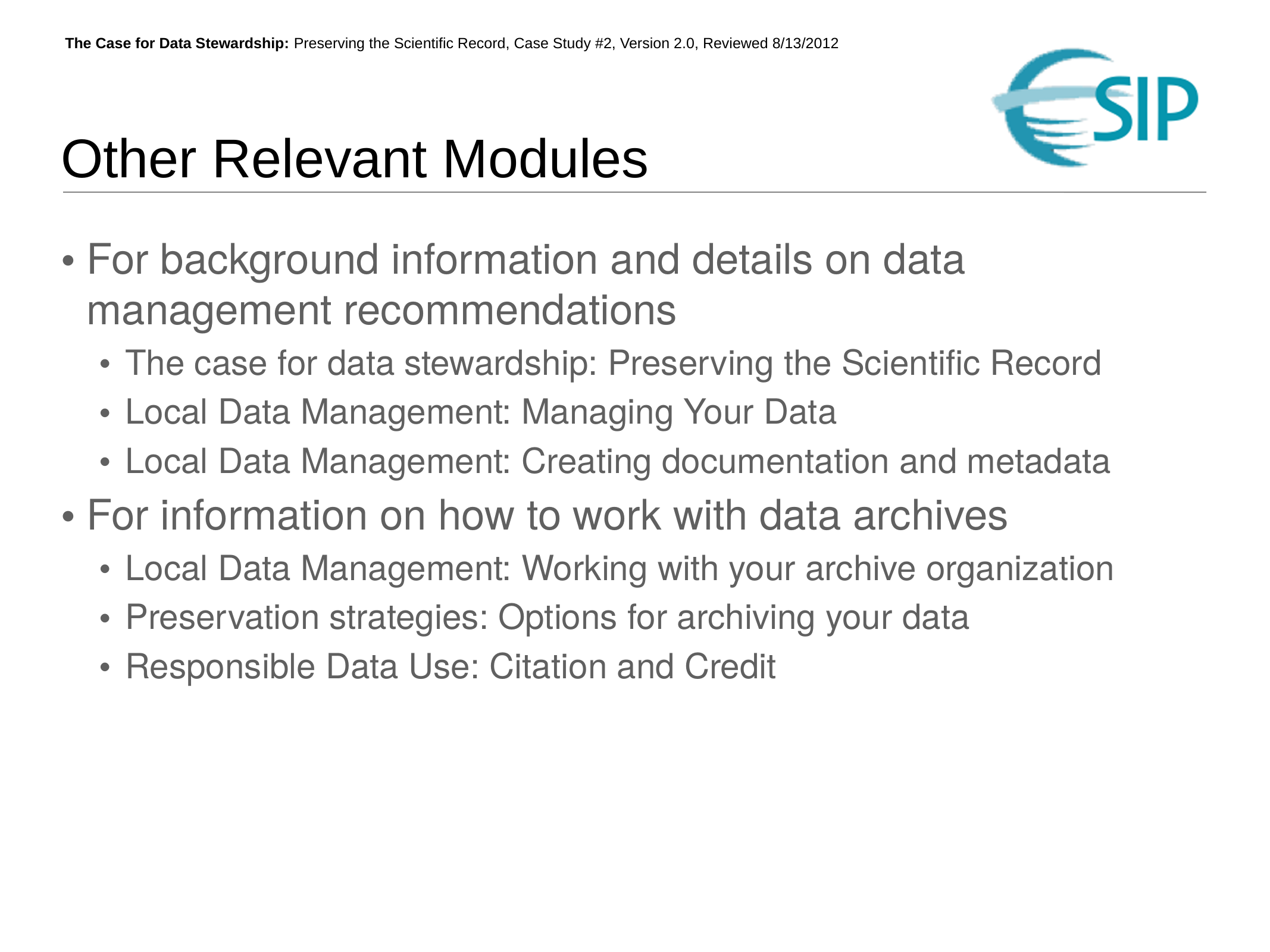

# Other Relevant Modules
For background information and details on data management recommendations
The case for data stewardship: Preserving the Scientific Record
Local Data Management: Managing Your Data
Local Data Management: Creating documentation and metadata
For information on how to work with data archives
Local Data Management: Working with your archive organization
Preservation strategies: Options for archiving your data
Responsible Data Use: Citation and Credit